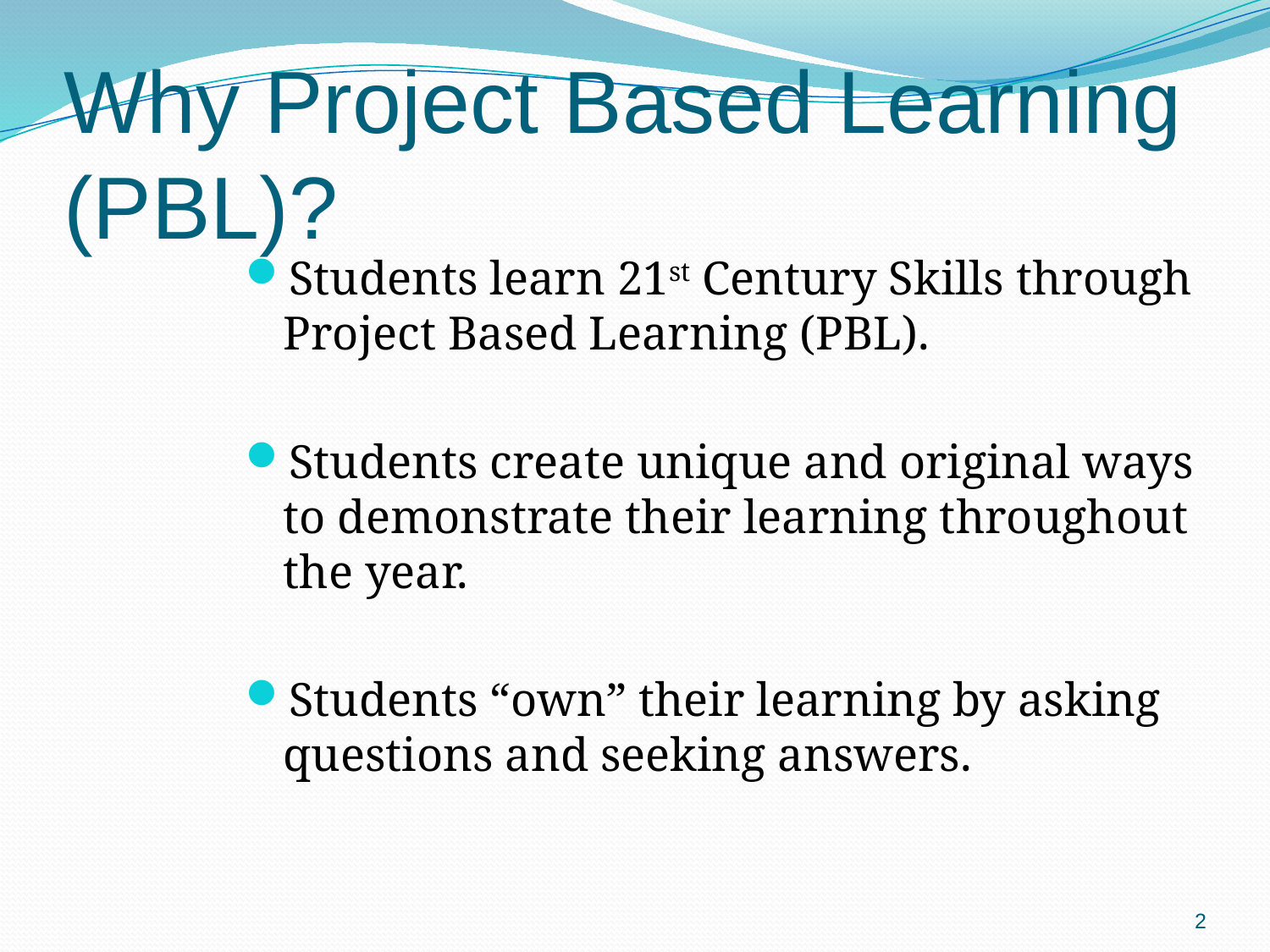

# Why Project Based Learning (PBL)?
Students learn 21st Century Skills through Project Based Learning (PBL).

Students create unique and original ways to demonstrate their learning throughout the year.

Students “own” their learning by asking questions and seeking answers.

2